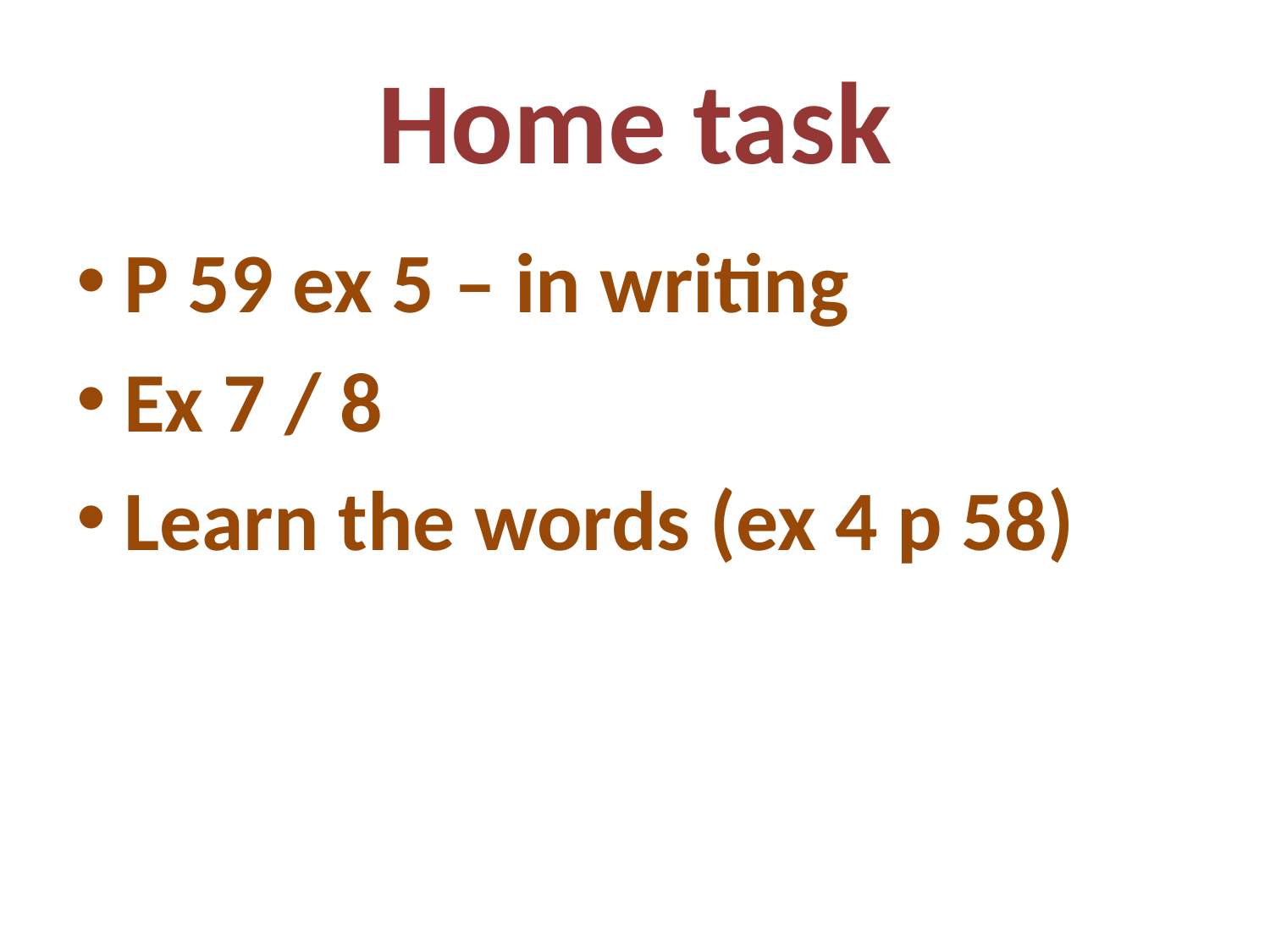

# Home task
P 59 ex 5 – in writing
Ex 7 / 8
Learn the words (ex 4 p 58)